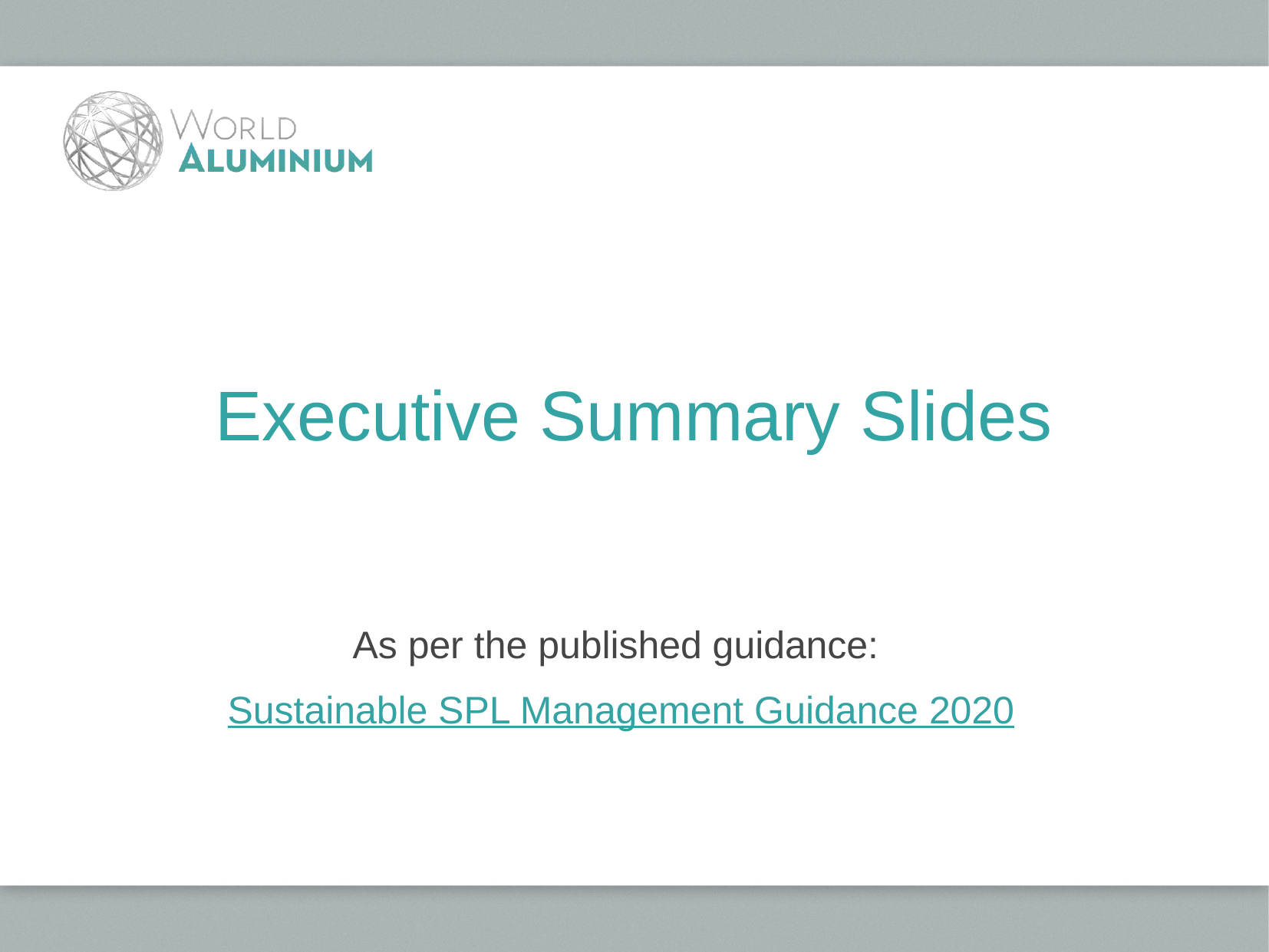

# Executive Summary Slides
As per the published guidance:
Sustainable SPL Management Guidance 2020